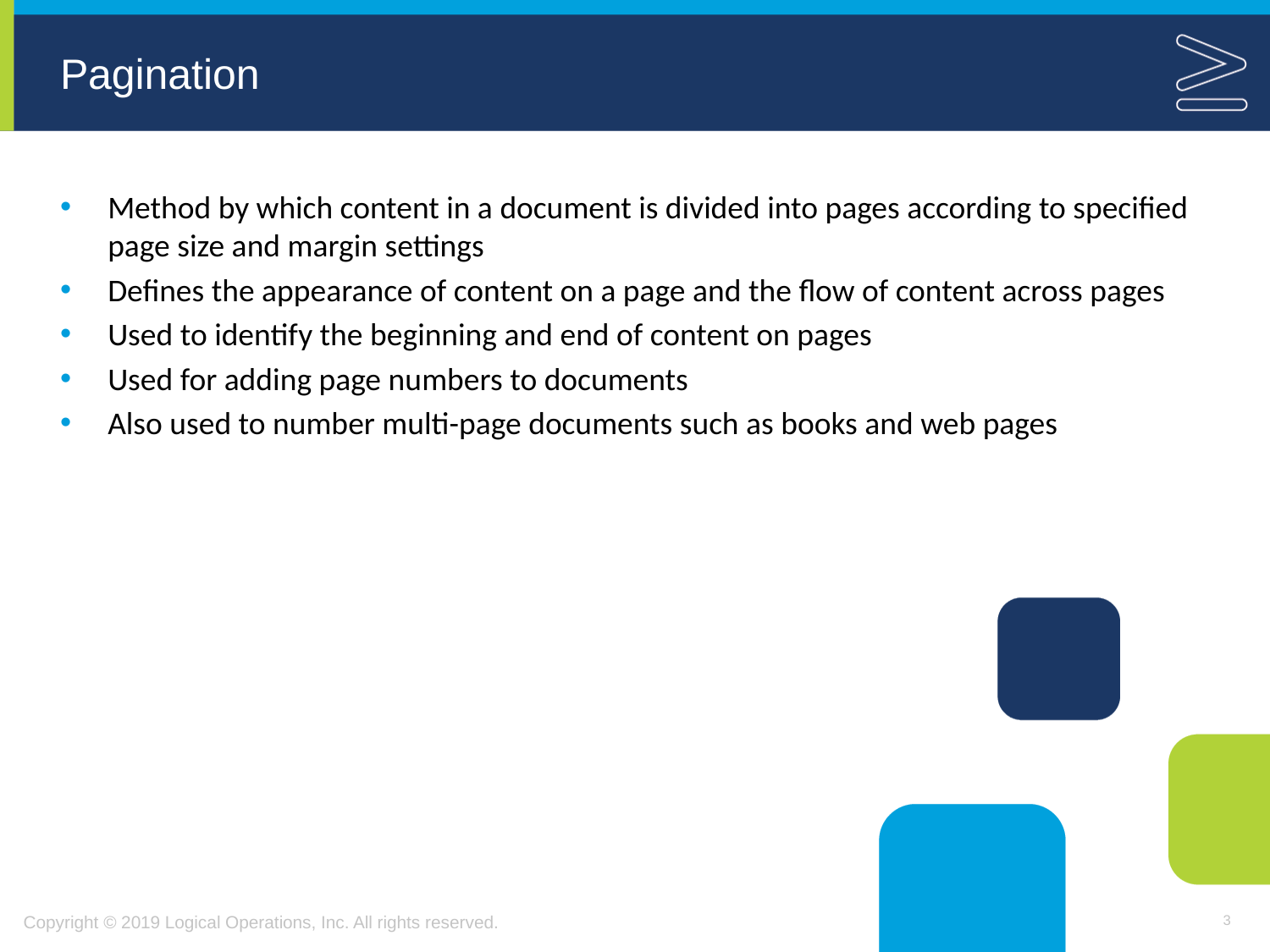

# Pagination
Method by which content in a document is divided into pages according to specified page size and margin settings
Defines the appearance of content on a page and the flow of content across pages
Used to identify the beginning and end of content on pages
Used for adding page numbers to documents
Also used to number multi-page documents such as books and web pages
3